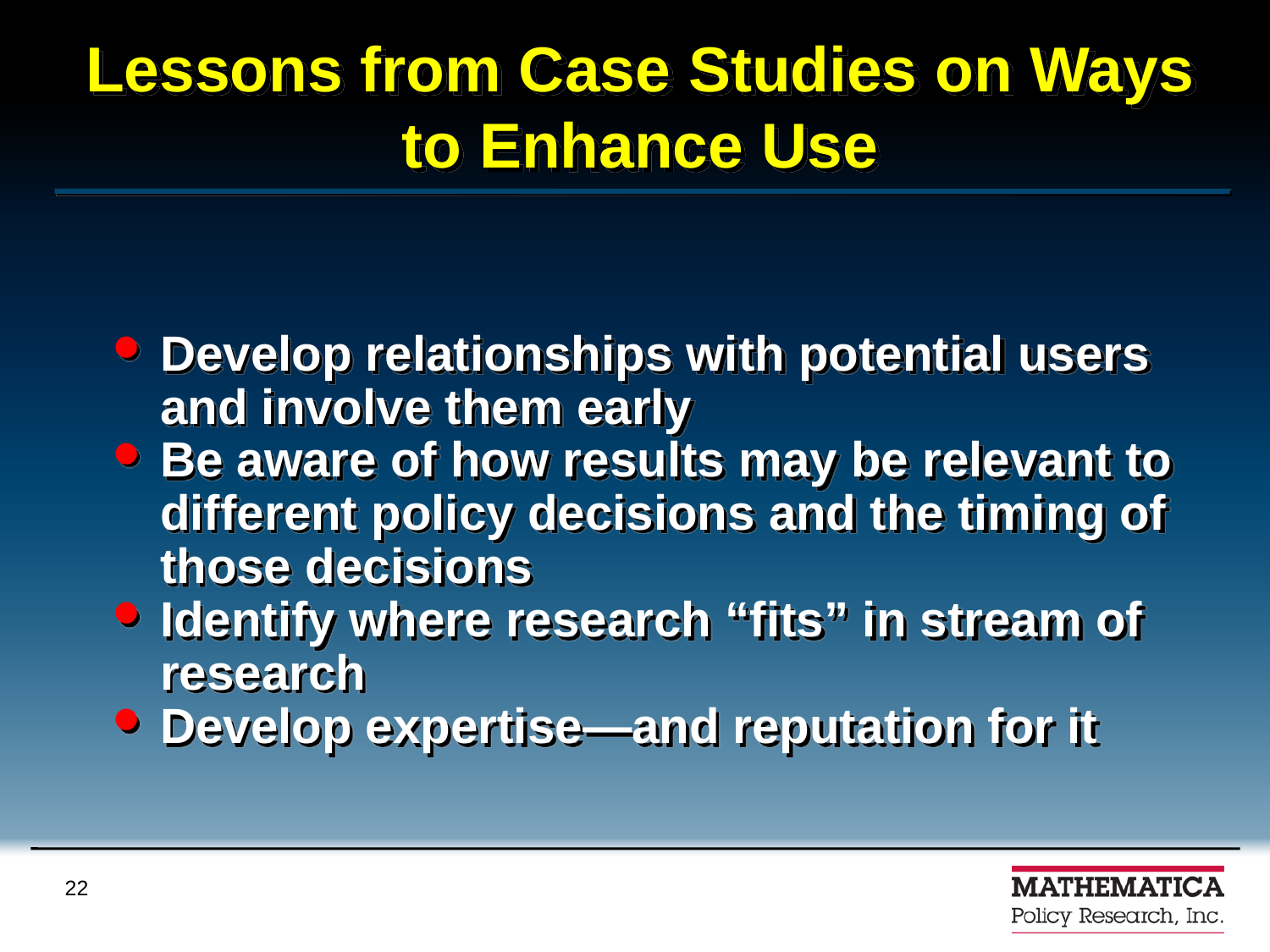

# Lessons from Case Studies on Ways to Enhance Use

Develop relationships with potential users and involve them early
Be aware of how results may be relevant to different policy decisions and the timing of those decisions
Identify where research “fits” in stream of research
Develop expertise—and reputation for it